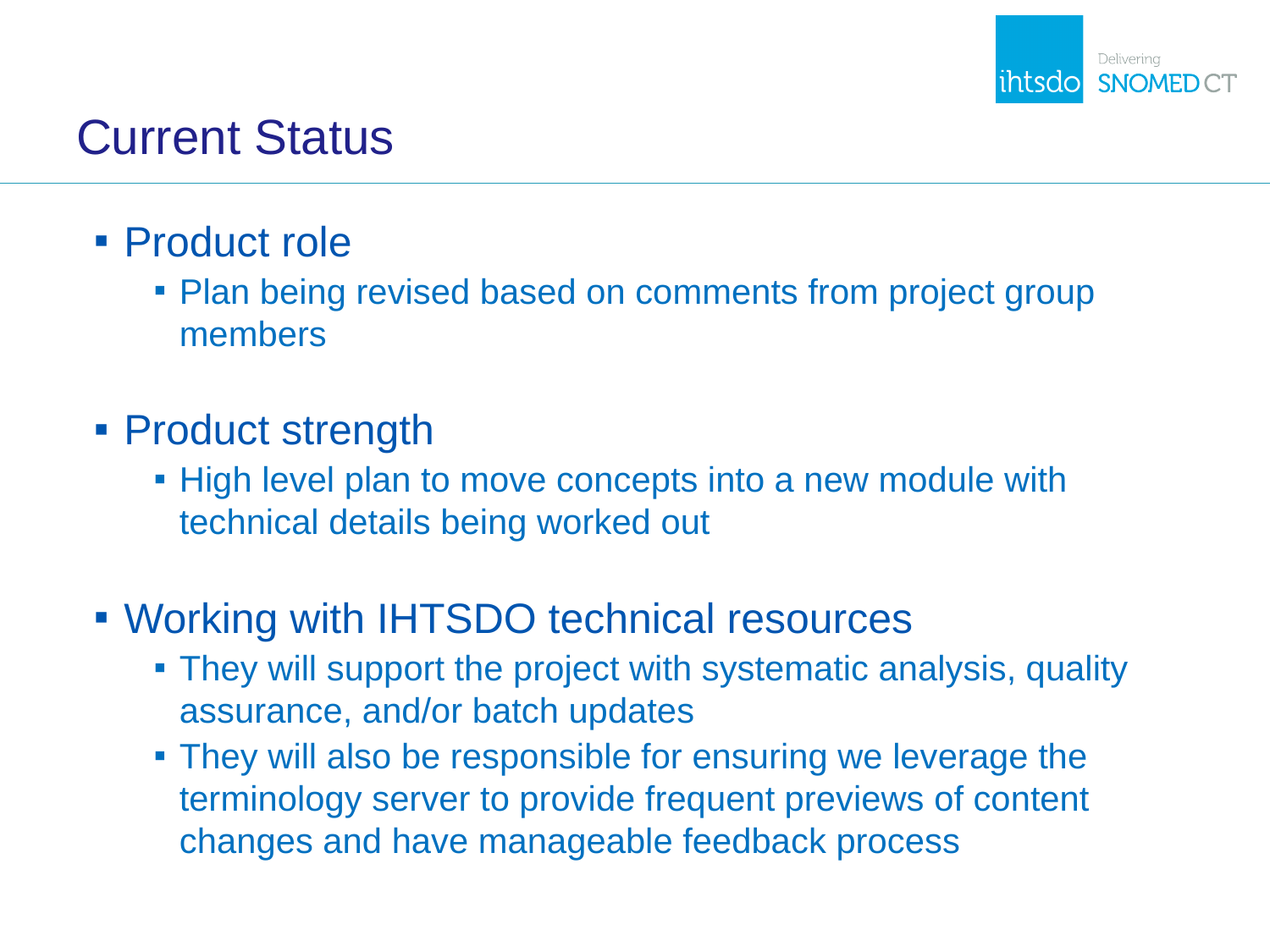

# Current Status
Product role
Plan being revised based on comments from project group members

Product strength
High level plan to move concepts into a new module with technical details being worked out

Working with IHTSDO technical resources
They will support the project with systematic analysis, quality assurance, and/or batch updates
They will also be responsible for ensuring we leverage the terminology server to provide frequent previews of content changes and have manageable feedback process